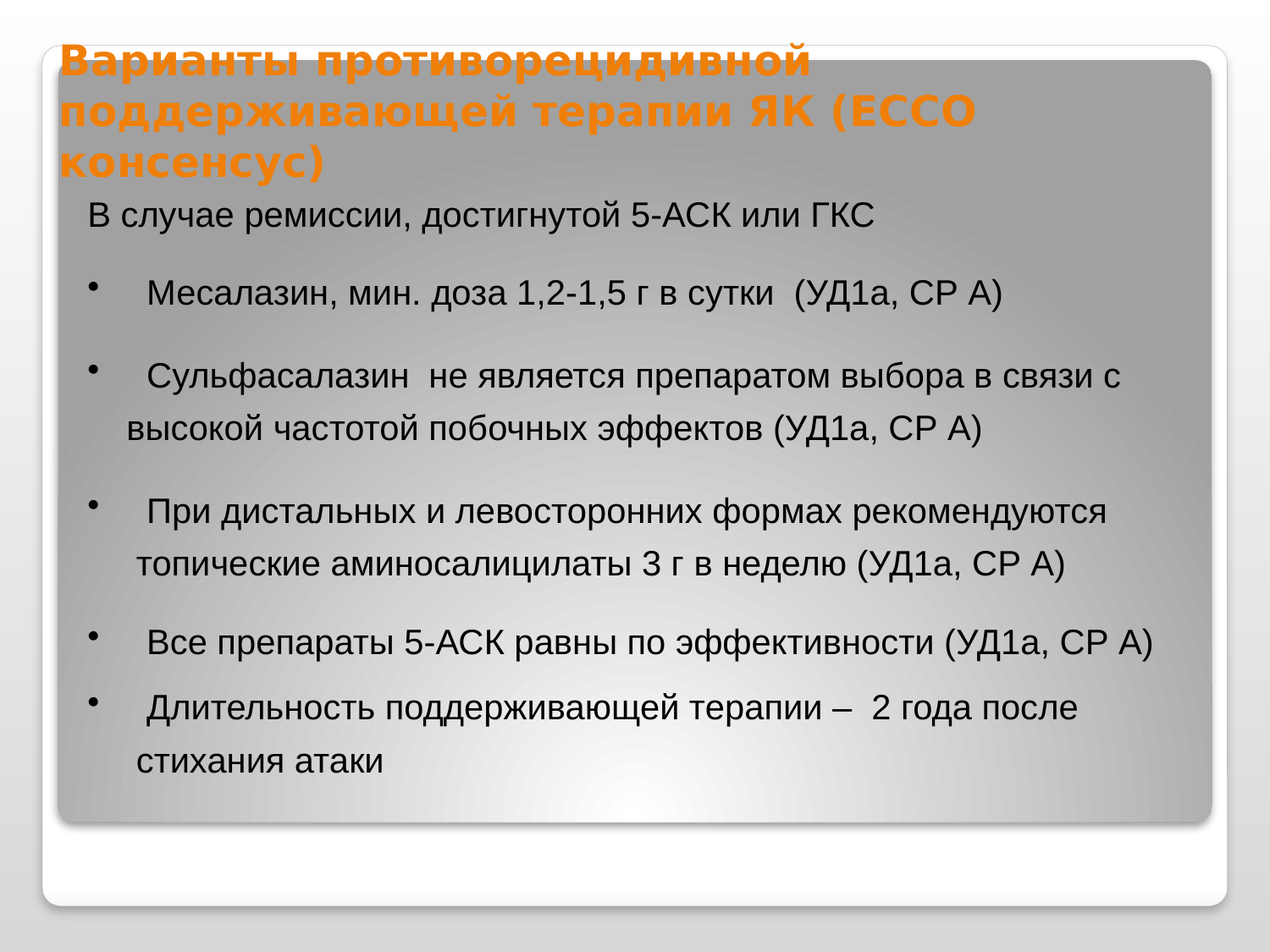

Варианты противорецидивной поддерживающей терапии ЯК (ЕССО консенсус)
В случае ремиссии, достигнутой 5-АСК или ГКС
   Месалазин, мин. доза 1,2-1,5 г в сутки  (УД1а, СР А)
   Сульфасалазин  не является препаратом выбора в связи с
    высокой частотой побочных эффектов (УД1а, СР А)
   При дистальных и левосторонних формах рекомендуются
     топические аминосалицилаты 3 г в неделю (УД1а, СР А)
   Все препараты 5-АСК равны по эффективности (УД1а, СР А)
   Длительность поддерживающей терапии –  2 года после
     стихания атаки